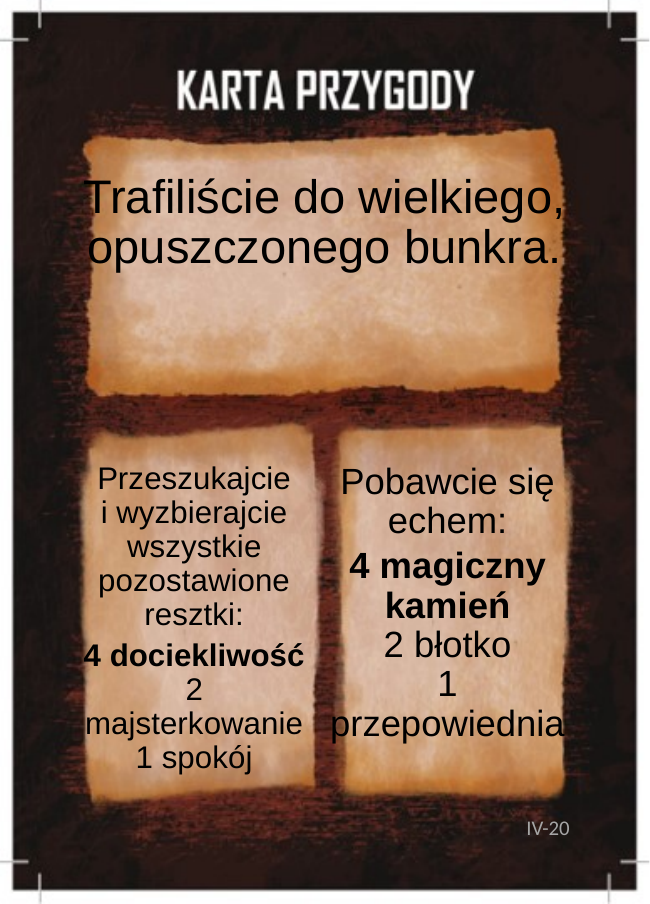

# Trafiliście do wielkiego, opuszczonego bunkra.
Pobawcie się echem:
4 magiczny kamień
2 błotko
1 przepowiednia
Przeszukajcie
i wyzbierajcie wszystkie pozostawione resztki:
4 dociekliwość
2 majsterkowanie
1 spokój
IV-20